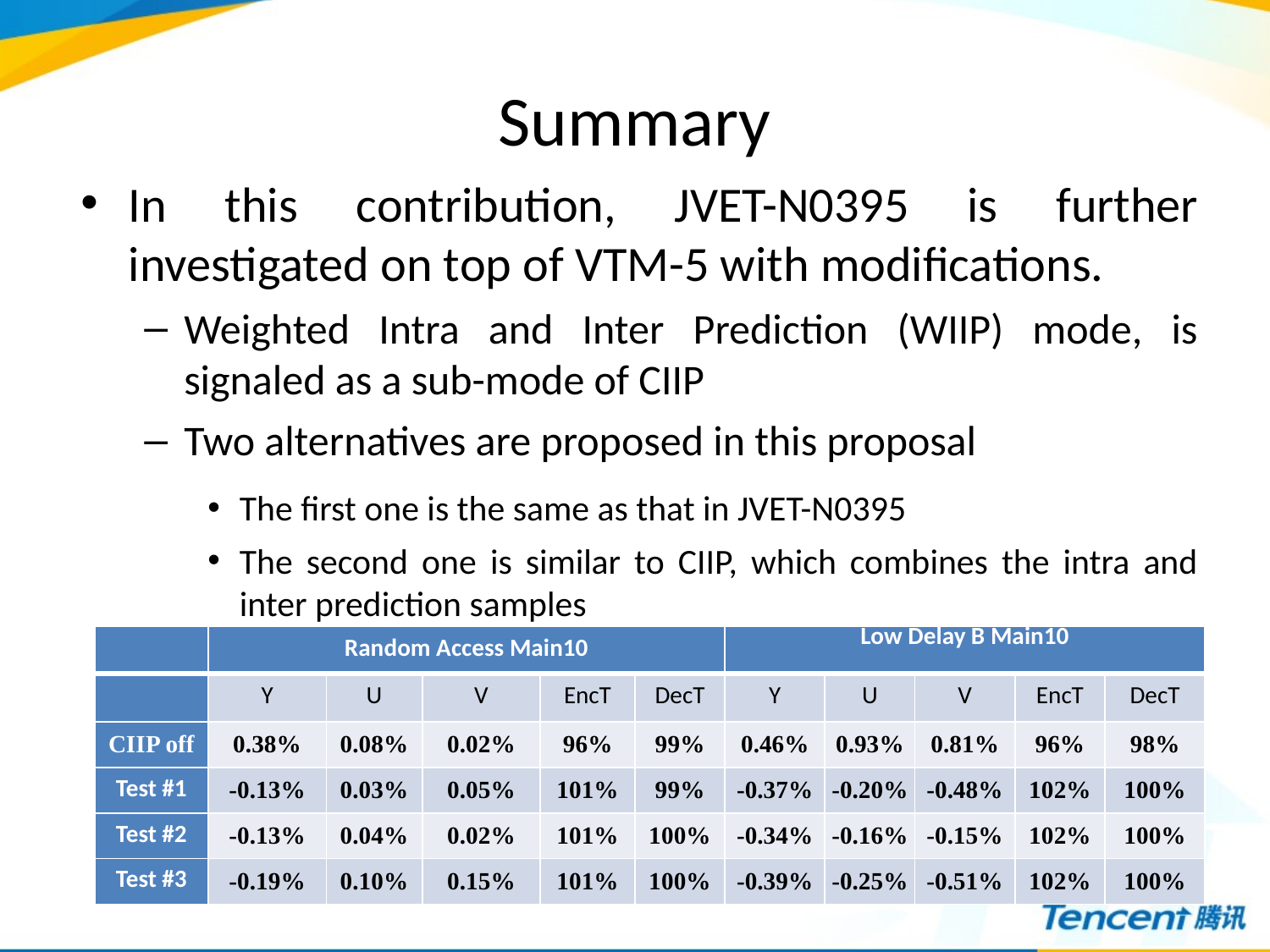

# Summary
In this contribution, JVET-N0395 is further investigated on top of VTM-5 with modifications.
Weighted Intra and Inter Prediction (WIIP) mode, is signaled as a sub-mode of CIIP
Two alternatives are proposed in this proposal
The first one is the same as that in JVET-N0395
The second one is similar to CIIP, which combines the intra and inter prediction samples

|  | Random Access Main10 |  |  |  |  | Low Delay B Main10 |  |  |  |  |
| --- | --- | --- | --- | --- | --- | --- | --- | --- | --- | --- |
|  | Y | U | V | EncT | DecT | Y | U | V | EncT | DecT |
| CIIP off | 0.38% | 0.08% | 0.02% | 96% | 99% | 0.46% | 0.93% | 0.81% | 96% | 98% |
| Test #1 | -0.13% | 0.03% | 0.05% | 101% | 99% | -0.37% | -0.20% | -0.48% | 102% | 100% |
| Test #2 | -0.13% | 0.04% | 0.02% | 101% | 100% | -0.34% | -0.16% | -0.15% | 102% | 100% |
| Test #3 | -0.19% | 0.10% | 0.15% | 101% | 100% | -0.39% | -0.25% | -0.51% | 102% | 100% |